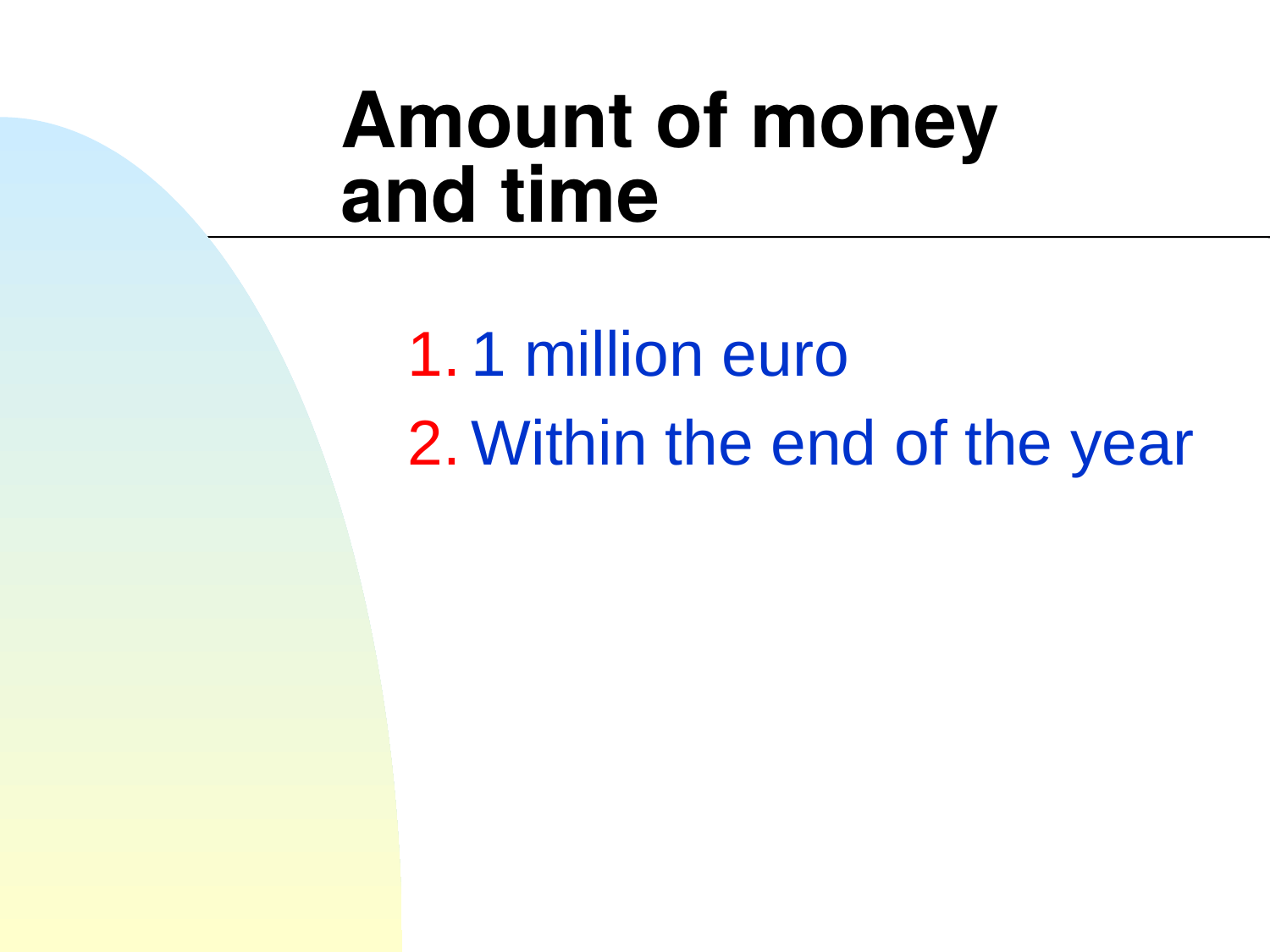

# Amount of money and time
1 million euro
Within the end of the year